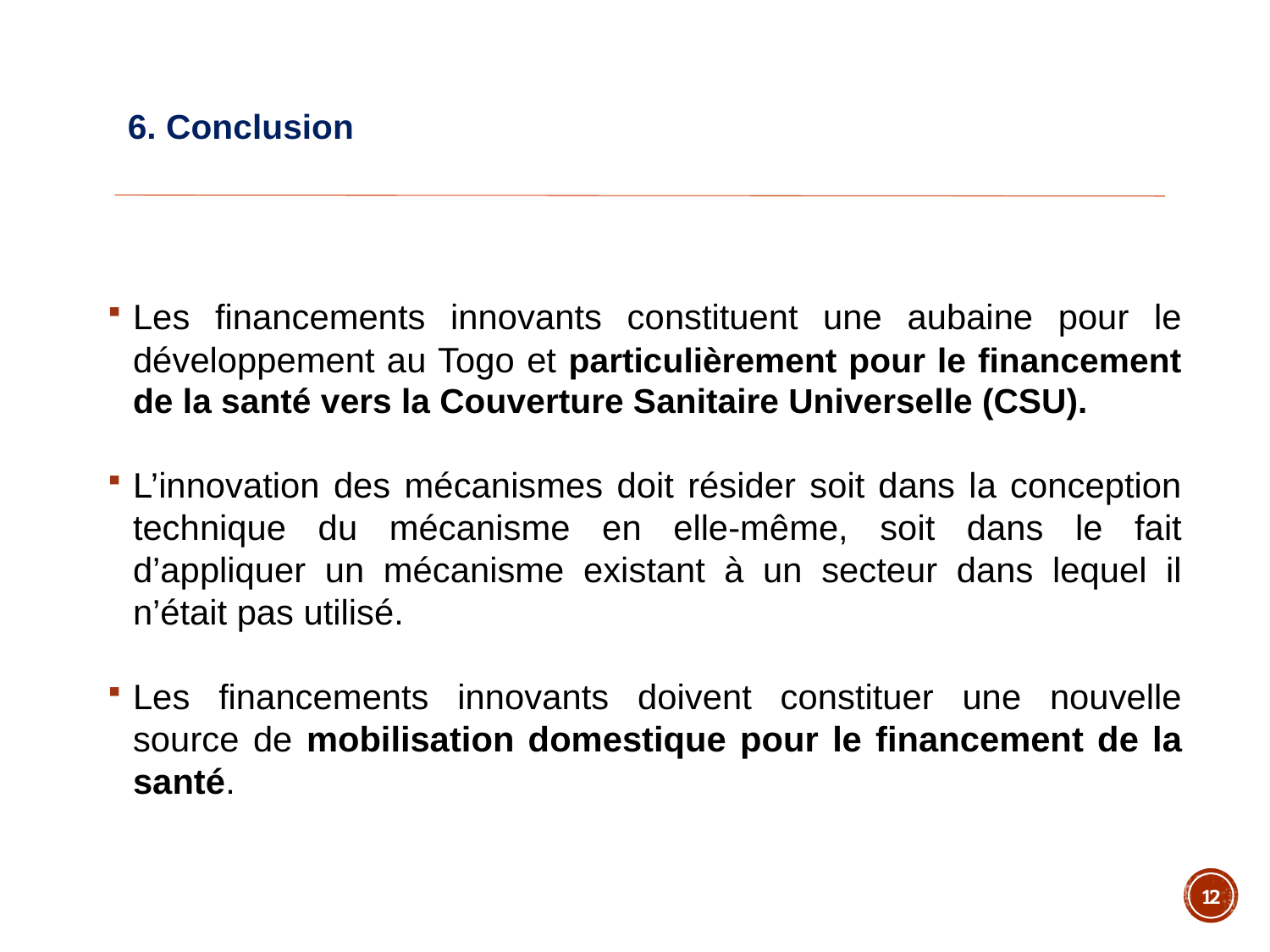

# 6. Conclusion

Les financements innovants constituent une aubaine pour le développement au Togo et particulièrement pour le financement de la santé vers la Couverture Sanitaire Universelle (CSU).

L’innovation des mécanismes doit résider soit dans la conception technique du mécanisme en elle-même, soit dans le fait d’appliquer un mécanisme existant à un secteur dans lequel il n’était pas utilisé.

Les financements innovants doivent constituer une nouvelle source de mobilisation domestique pour le financement de la santé.

12